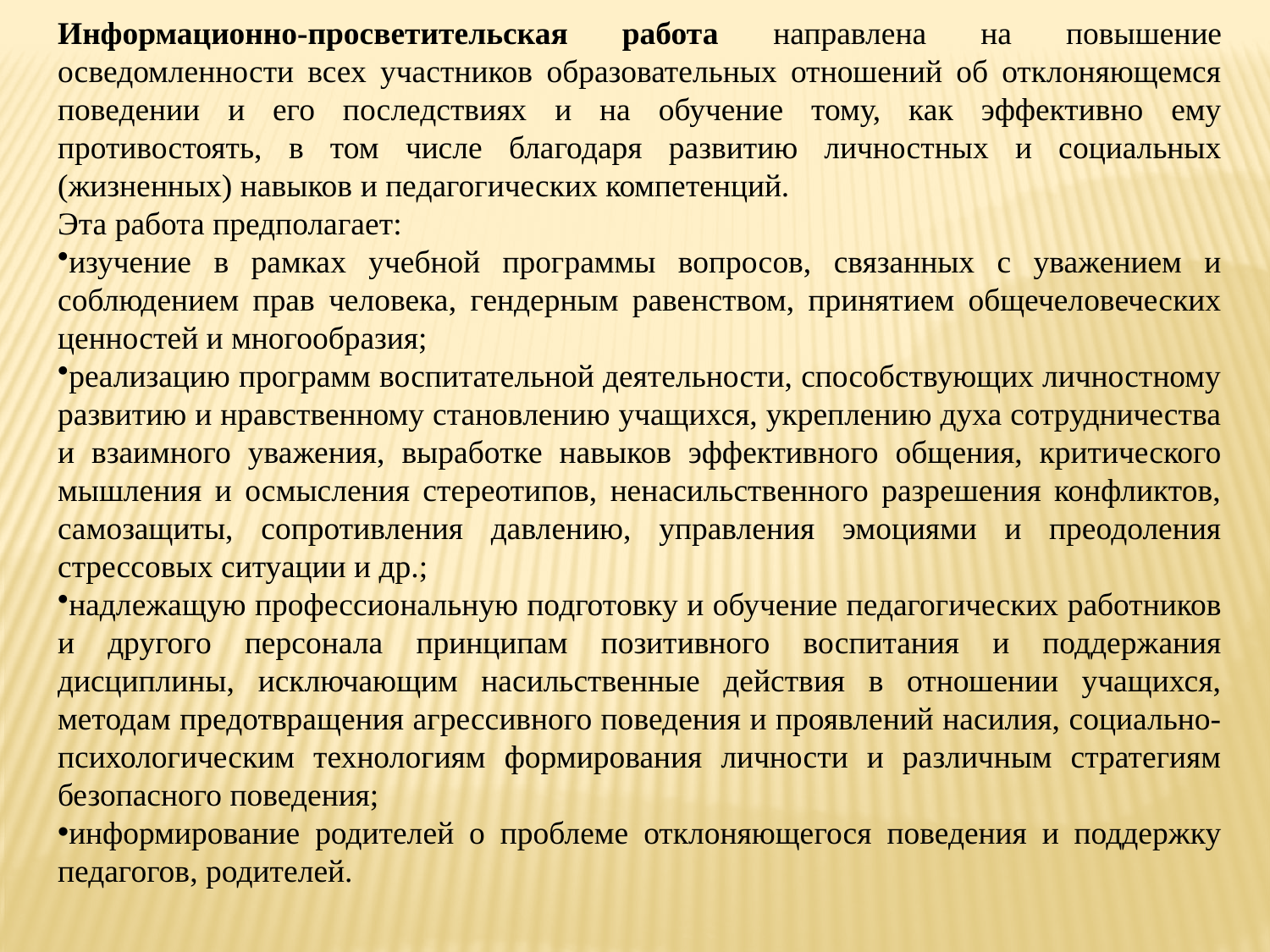

Информационно-просветительская работа направлена на повышение осведомленности всех участников образовательных отношений об отклоняющемся поведении и его последствиях и на обучение тому, как эффективно ему противостоять, в том числе благодаря развитию личностных и социальных (жизненных) навыков и педагогических компетенций.
Эта работа предполагает:
изучение в рамках учебной программы вопросов, связанных с уважением и соблюдением прав человека, гендерным равенством, принятием общечеловеческих ценностей и многообразия;
реализацию программ воспитательной деятельности, способствующих личностному развитию и нравственному становлению учащихся, укреплению духа сотрудничества и взаимного уважения, выработке навыков эффективного общения, критического мышления и осмысления стереотипов, ненасильственного разрешения конфликтов, самозащиты, сопротивления давлению, управления эмоциями и преодоления стрессовых ситуации и др.;
надлежащую профессиональную подготовку и обучение педагогических работников и другого персонала принципам позитивного воспитания и поддержания дисциплины, исключающим насильственные действия в отношении учащихся, методам предотвращения агрессивного поведения и проявлений насилия, социально-психологическим технологиям формирования личности и различным стратегиям безопасного поведения;
информирование родителей о проблеме отклоняющегося поведения и поддержку педагогов, родителей.